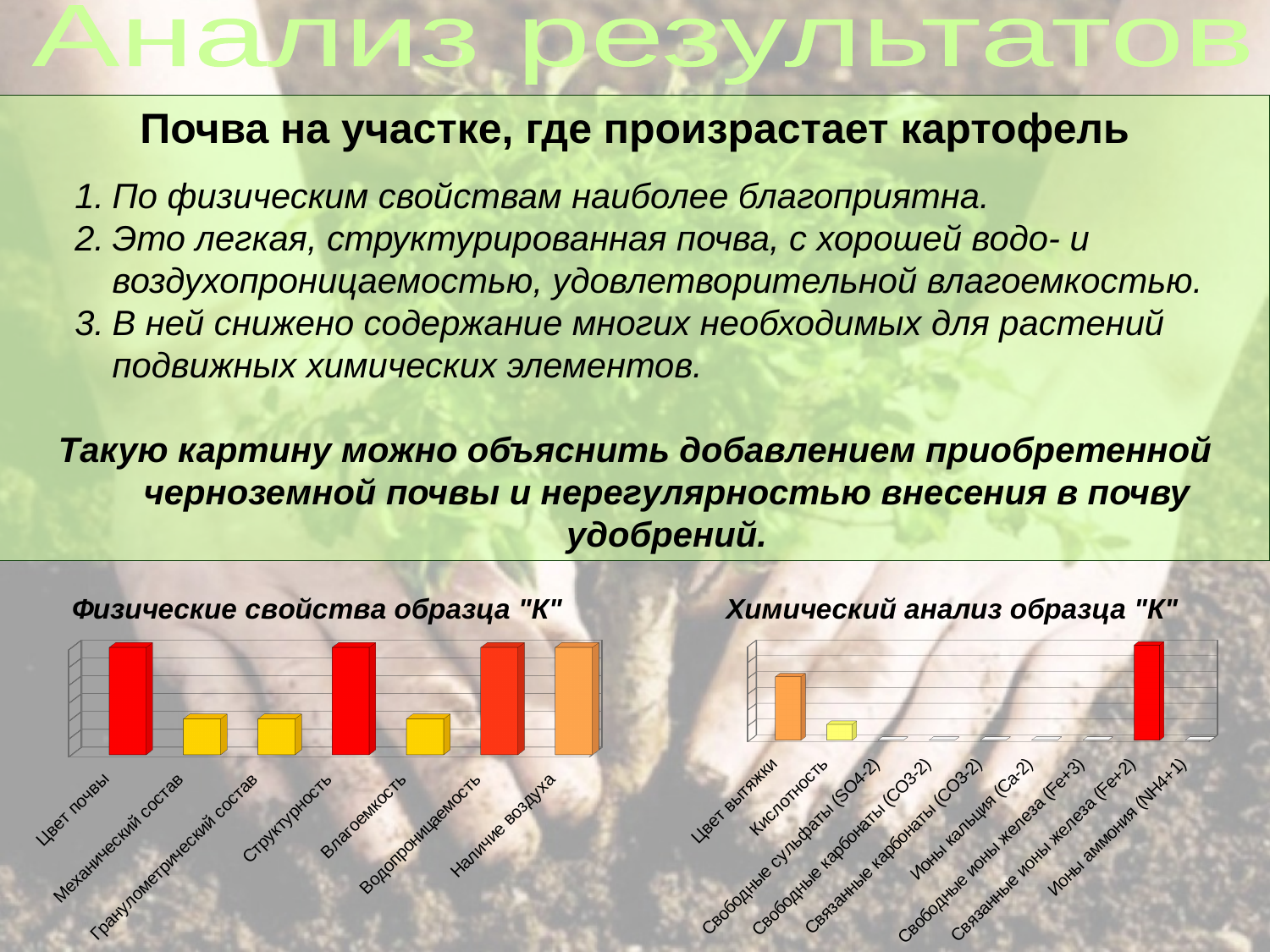

Анализ результатов
Почва на участке, где произрастает картофель

По физическим свойствам наиболее благоприятна.
Это легкая, структурированная почва, с хорошей водо- и воздухопроницаемостью, удовлетворительной влагоемкостью.
В ней снижено содержание многих необходимых для растений подвижных химических элементов.

Такую картину можно объяснить добавлением приобретенной черноземной почвы и нерегулярностью внесения в почву удобрений.

[unsupported chart]

[unsupported chart]